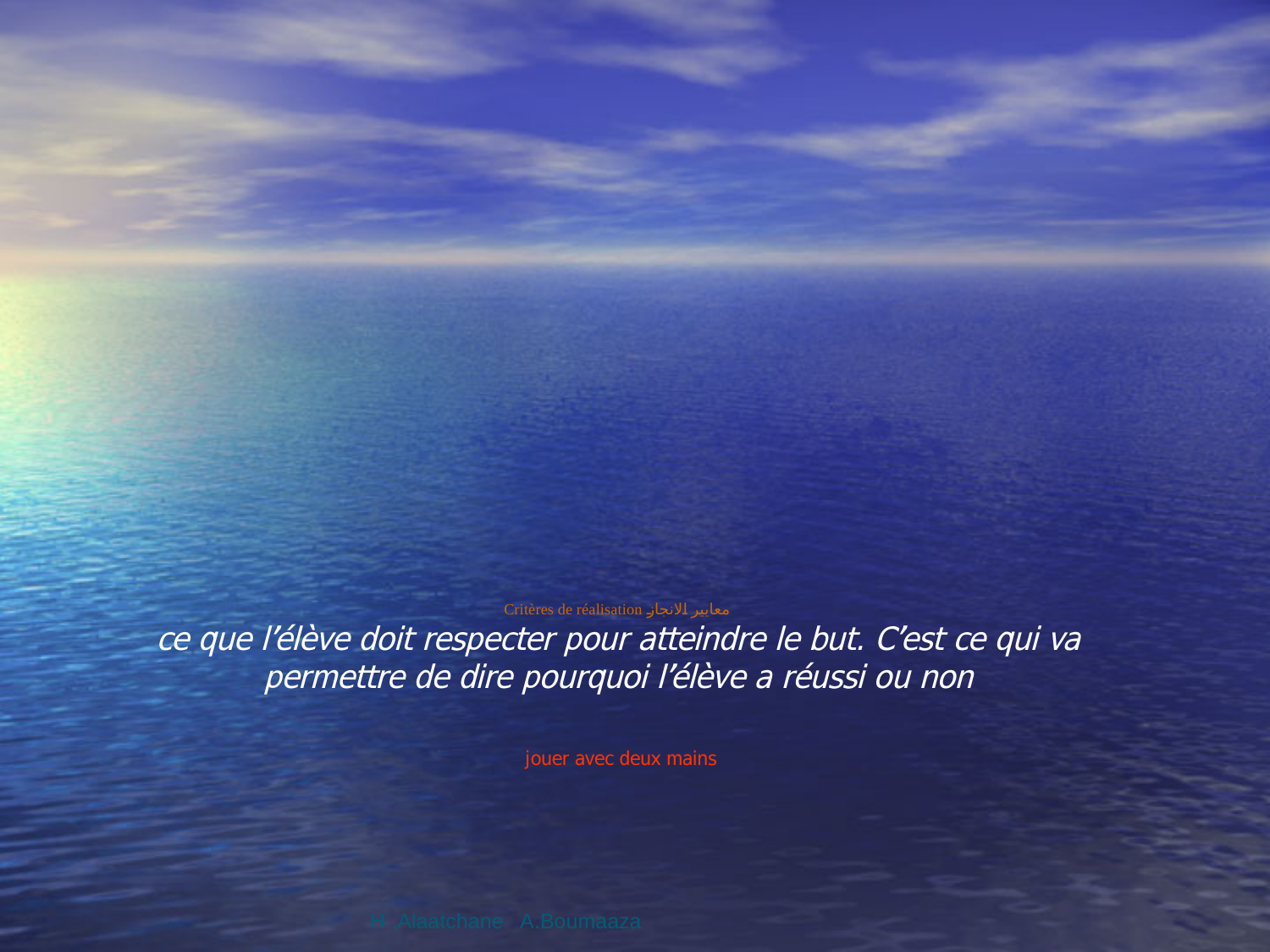

Critères de réalisation معايير الانجاز
ce que l’élève doit respecter pour atteindre le but. C’est ce qui va permettre de dire pourquoi l’élève a réussi ou non
 jouer avec deux mains
H .Alaatchane   A.Boumaaza